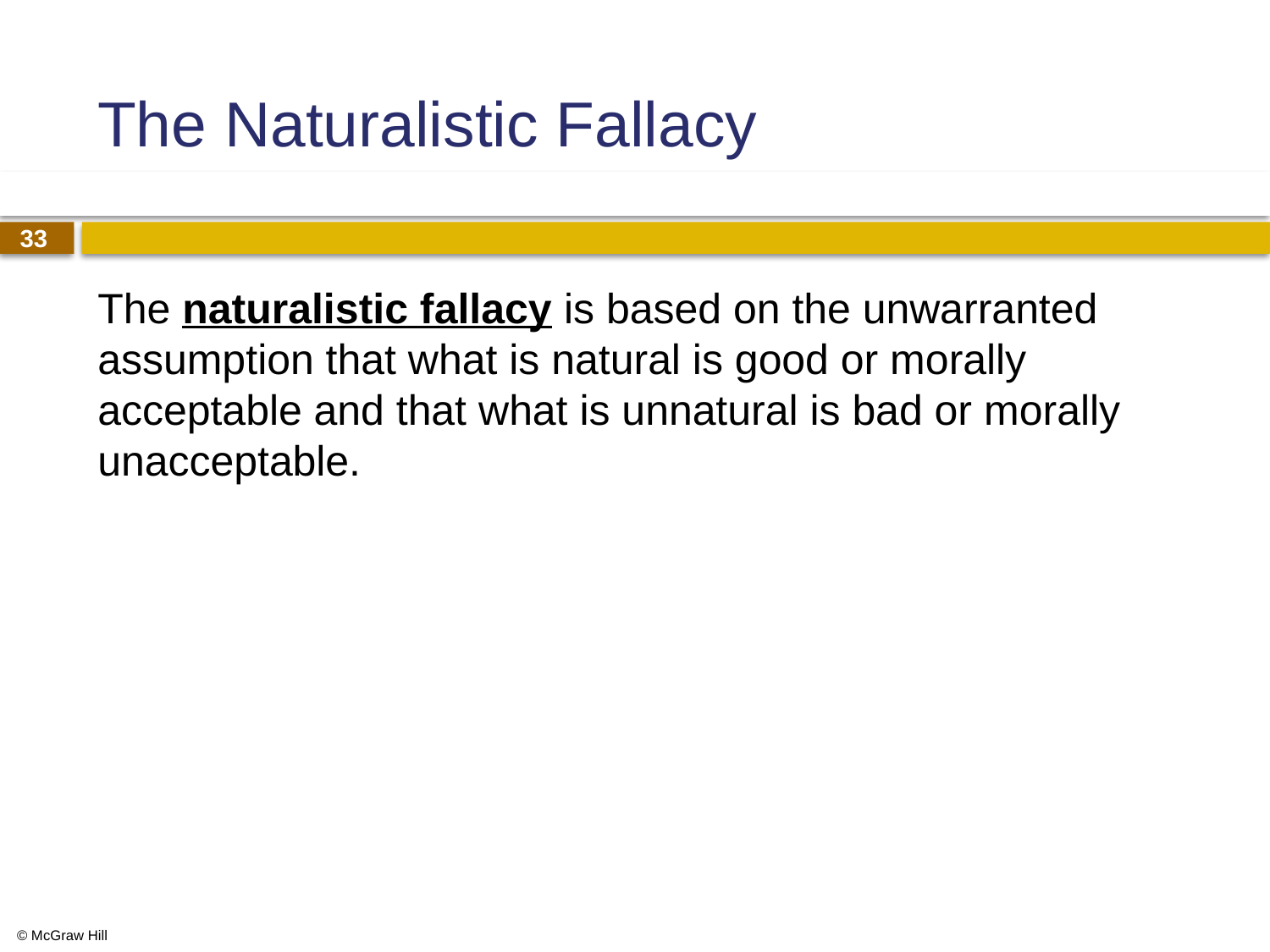

# The Naturalistic Fallacy
The naturalistic fallacy is based on the unwarranted assumption that what is natural is good or morally acceptable and that what is unnatural is bad or morally unacceptable.